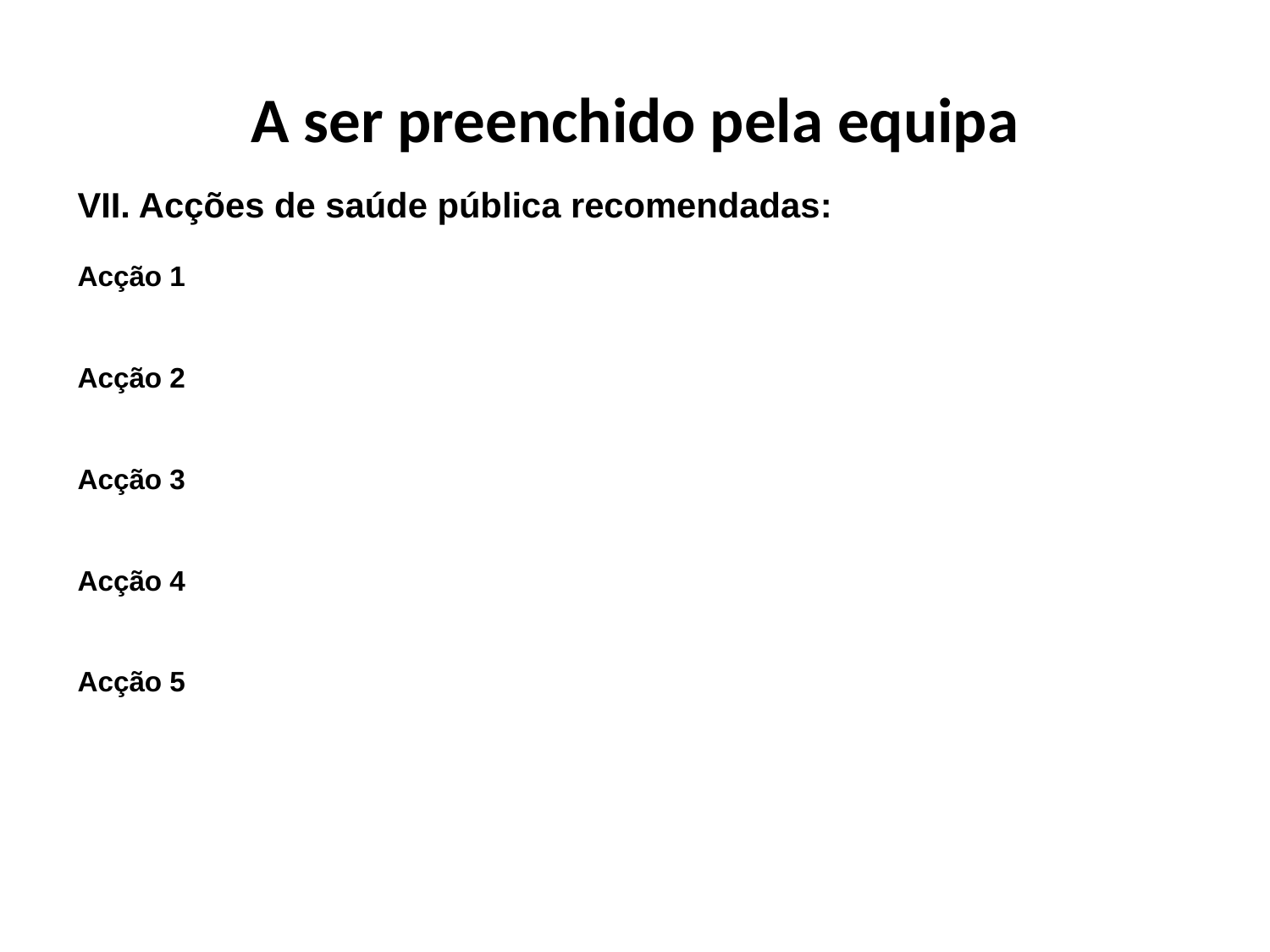

# A ser preenchido pela equipa
VII. Acções de saúde pública recomendadas:

Acção 1

Acção 2

Acção 3

Acção 4

Acção 5